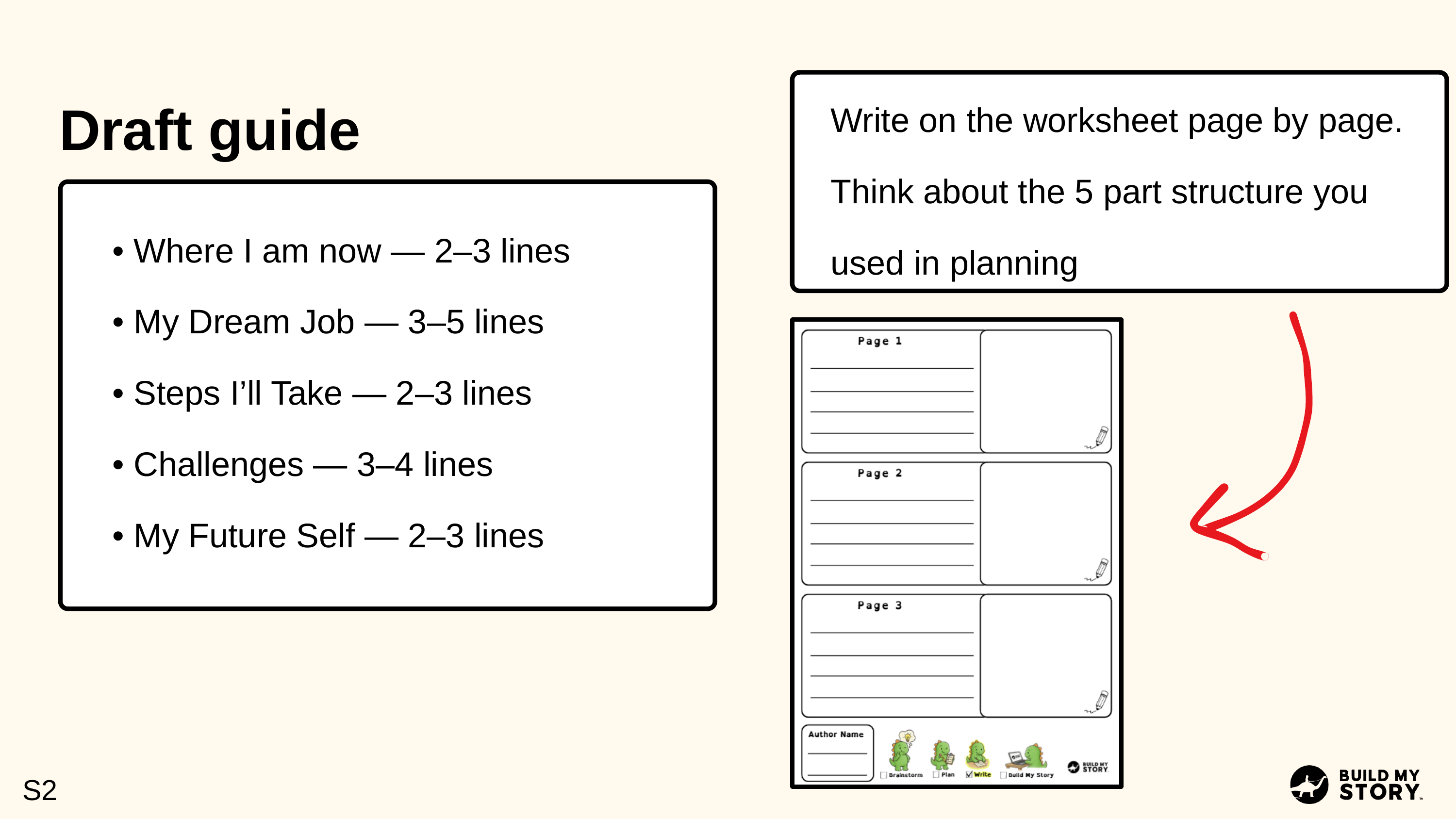

Write on the worksheet page by page. Think about the 5 part structure you used in planning

Draft guide

• Where I am now — 2–3 lines
• My Dream Job — 3–5 lines
• Steps I’ll Take — 2–3 lines
• Challenges — 3–4 lines
• My Future Self — 2–3 lines

S2